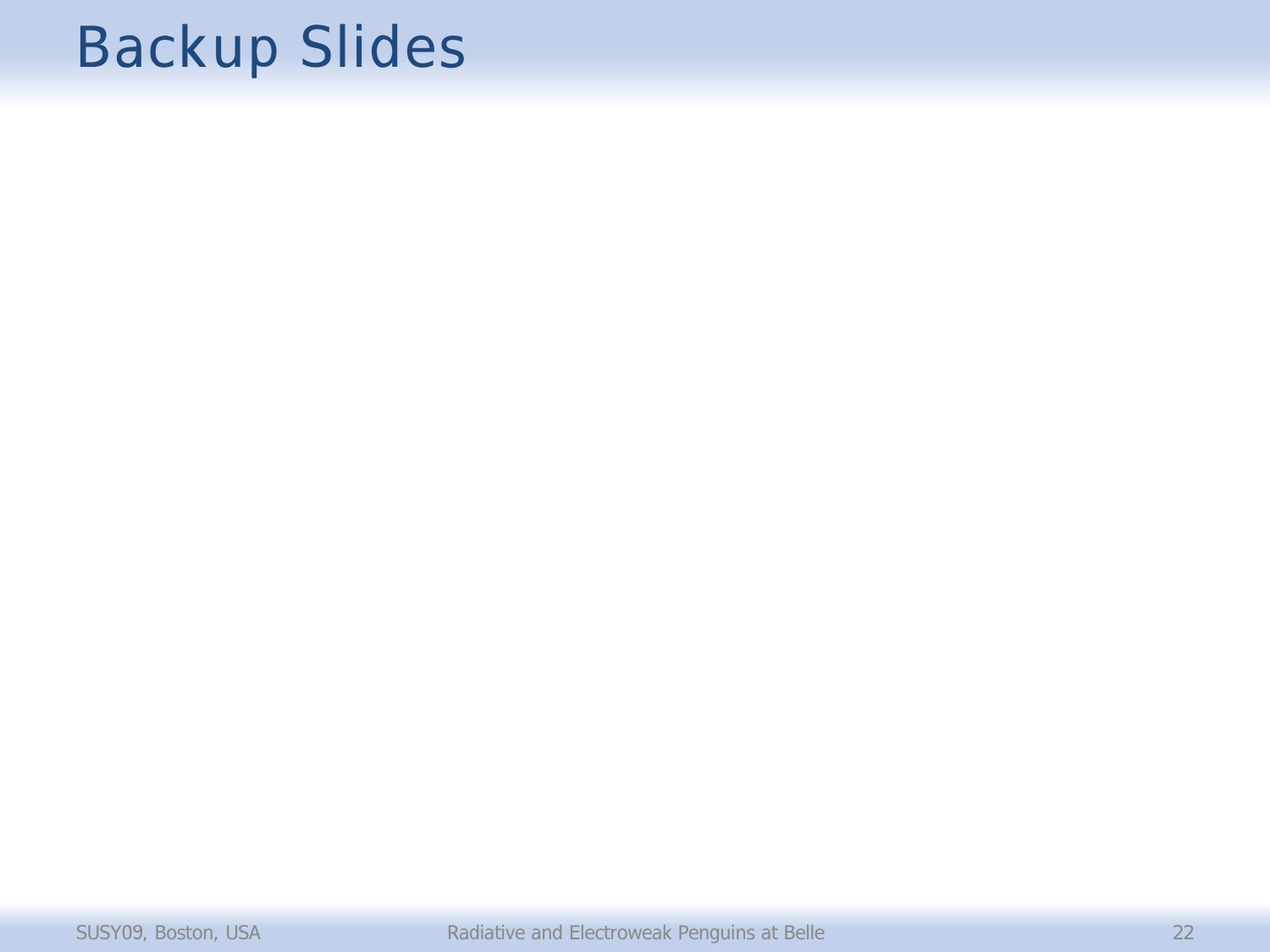

# Backup Slides
SUSY09, Boston, USA
Radiative and Electroweak Penguins at Belle
22